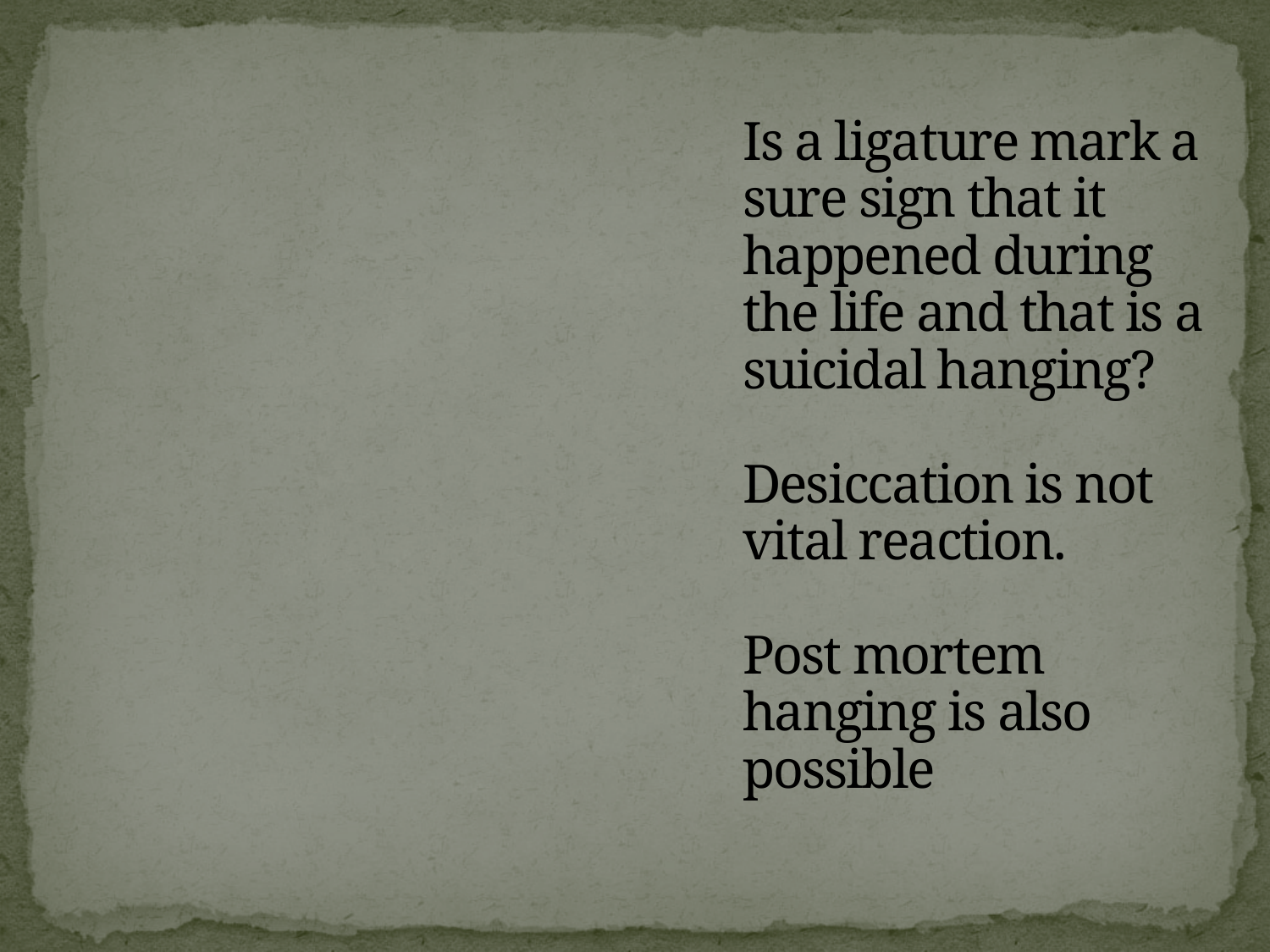

# Is a ligature mark a sure sign that it happened during the life and that is a suicidal hanging? Desiccation is not vital reaction. Post mortem hanging is also possible